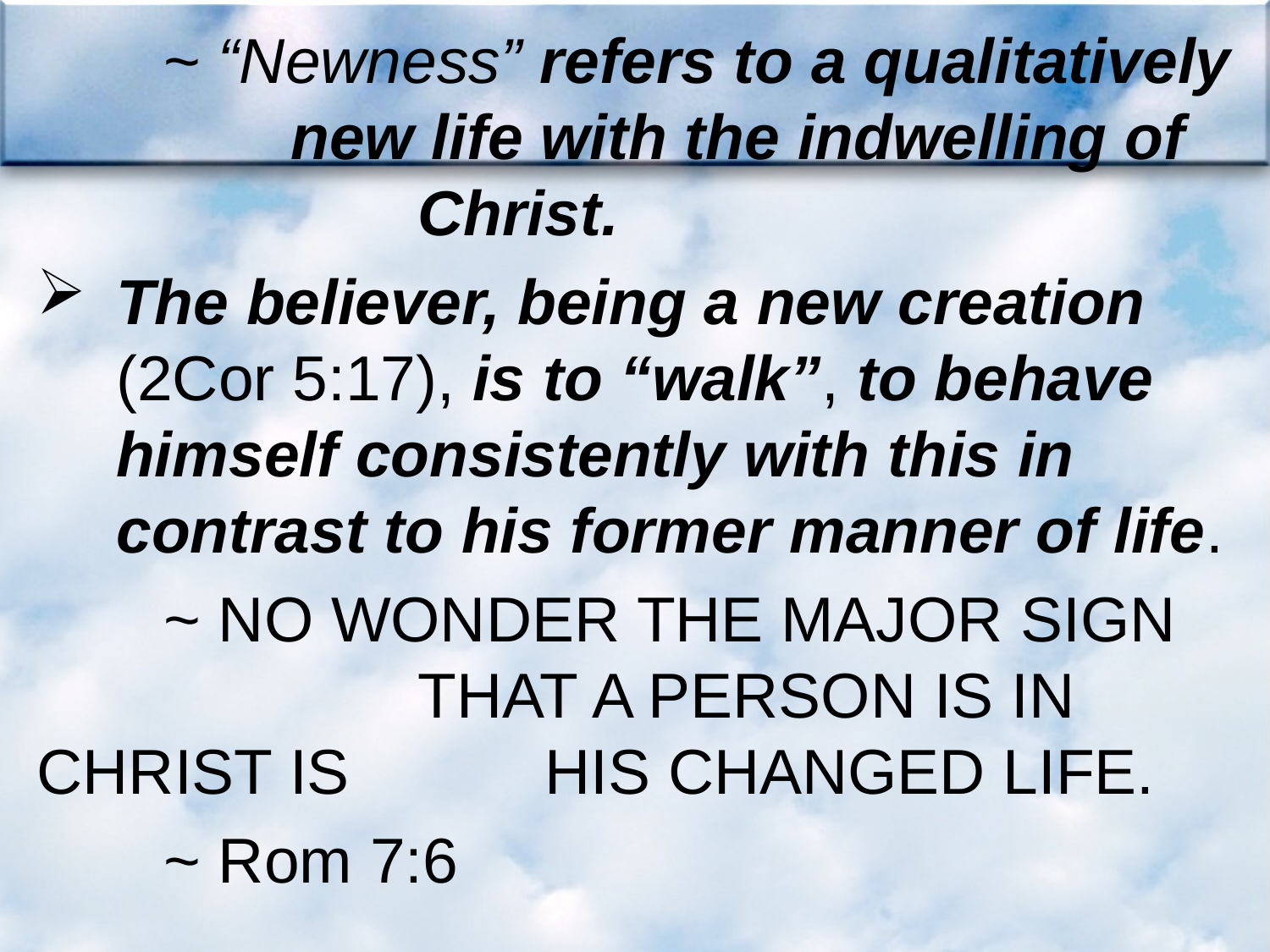

~ “Newness” refers to a qualitatively 		new life with the indwelling of 			Christ.
The believer, being a new creation (2Cor 5:17), is to “walk”, to behave himself consistently with this in contrast to his former manner of life.
	~ NO WONDER THE MAJOR SIGN 			THAT A PERSON IS IN CHRIST IS 		HIS CHANGED LIFE.
  	~ Rom 7:6